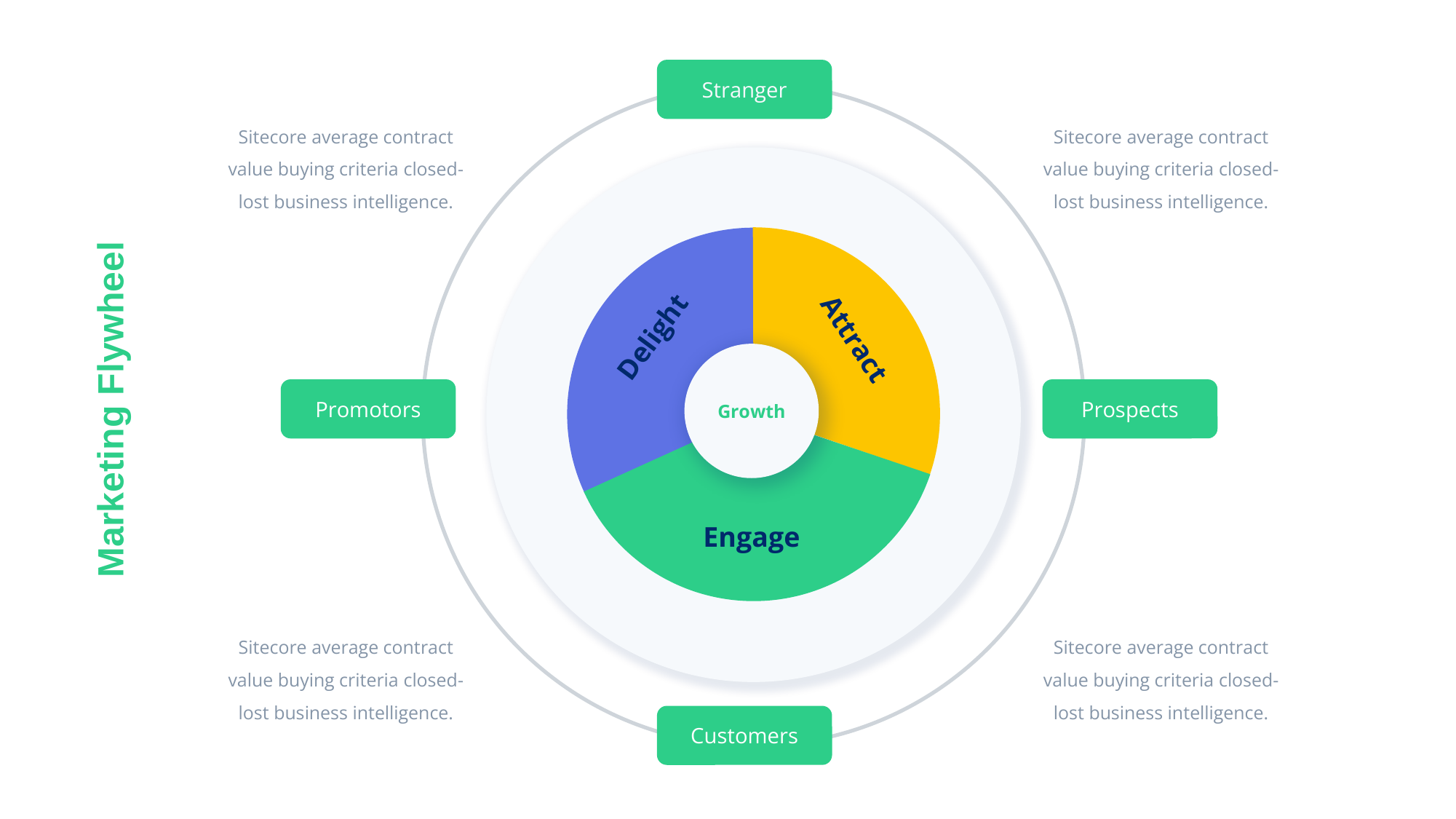

Stranger

Sitecore average contract value buying criteria closed-lost business intelligence.
Sitecore average contract value buying criteria closed-lost business intelligence.

Delight
Attract
Growth
Promotors
Prospects
Marketing Flywheel
Engage
Sitecore average contract value buying criteria closed-lost business intelligence.
Sitecore average contract value buying criteria closed-lost business intelligence.
Customers